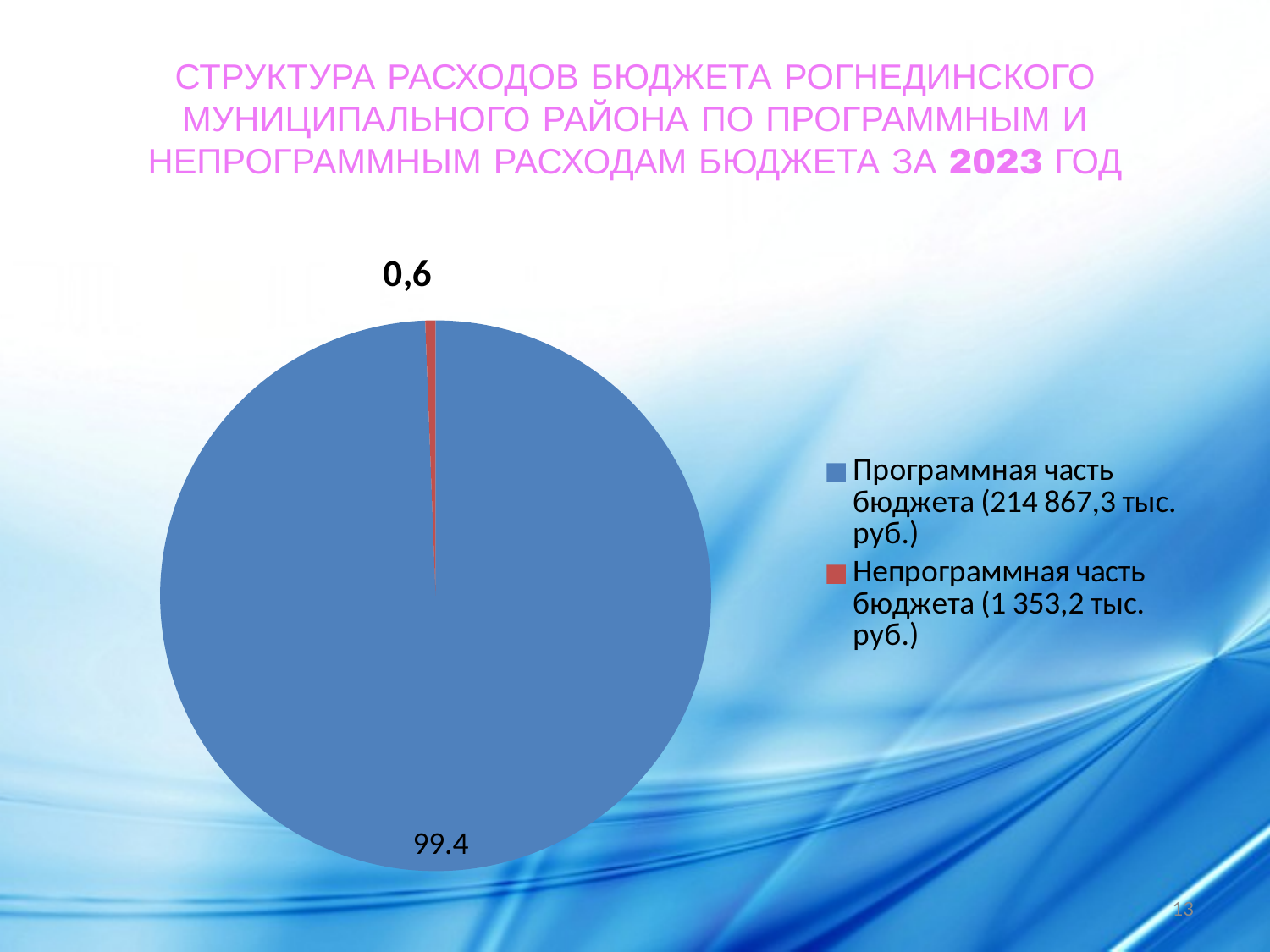

# СТРУКТУРА РАСХОДОВ БЮДЖЕТА РОГНЕДИНСКОГО МУНИЦИПАЛЬНОГО РАЙОНА ПО ПРОГРАММНЫМ И НЕПРОГРАММНЫМ РАСХОДАМ БЮДЖЕТА ЗА 2023 ГОД

### Chart: 0,6

| Category | Столбец1 |
|---|---|
| Программная часть бюджета (214 867,3 тыс. руб.) | 99.4 |
| Непрограммная часть бюджета (1 353,2 тыс. руб.) | 0.6 |
13